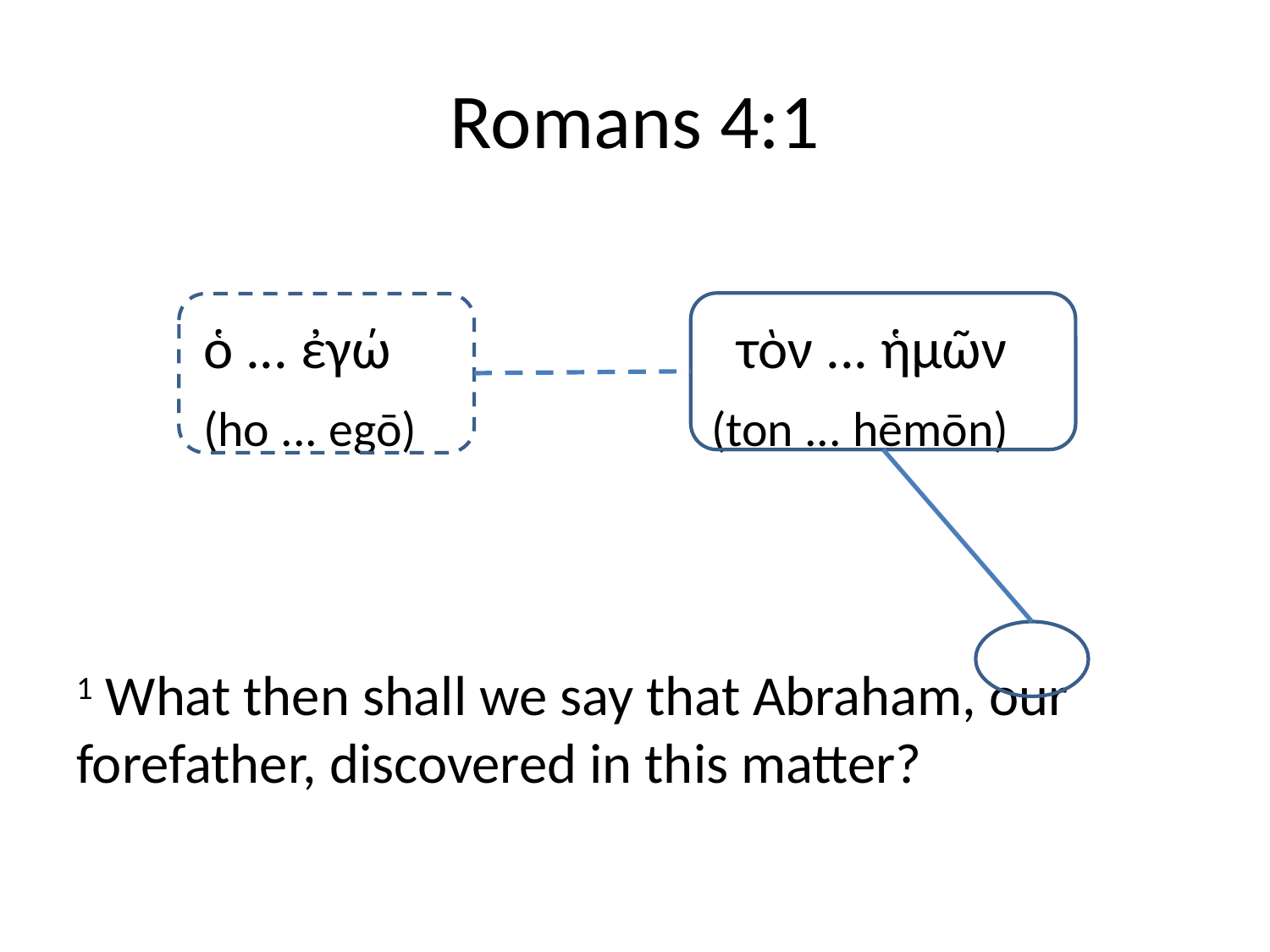

# Romans 4:1

	ὁ ... ἐγώ			  τὸν ... ἡμῶν
	(ho ... egō)			(ton ... hēmōn)

1 What then shall we say that Abraham, our forefather, discovered in this matter?